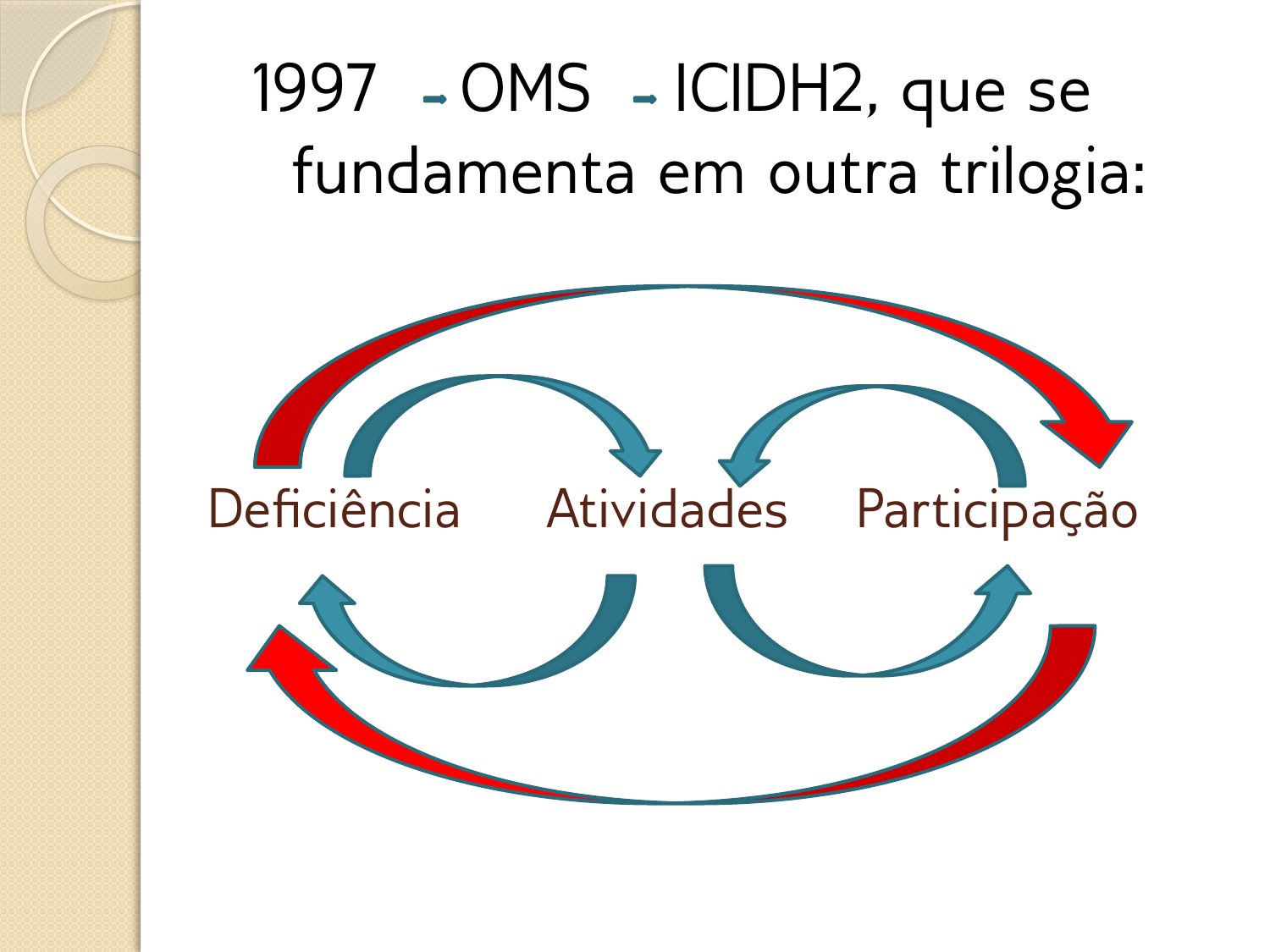

1997    OMS    ICIDH2, que se fundamenta em outra trilogia:

# Deficiência     Atividades    Participação